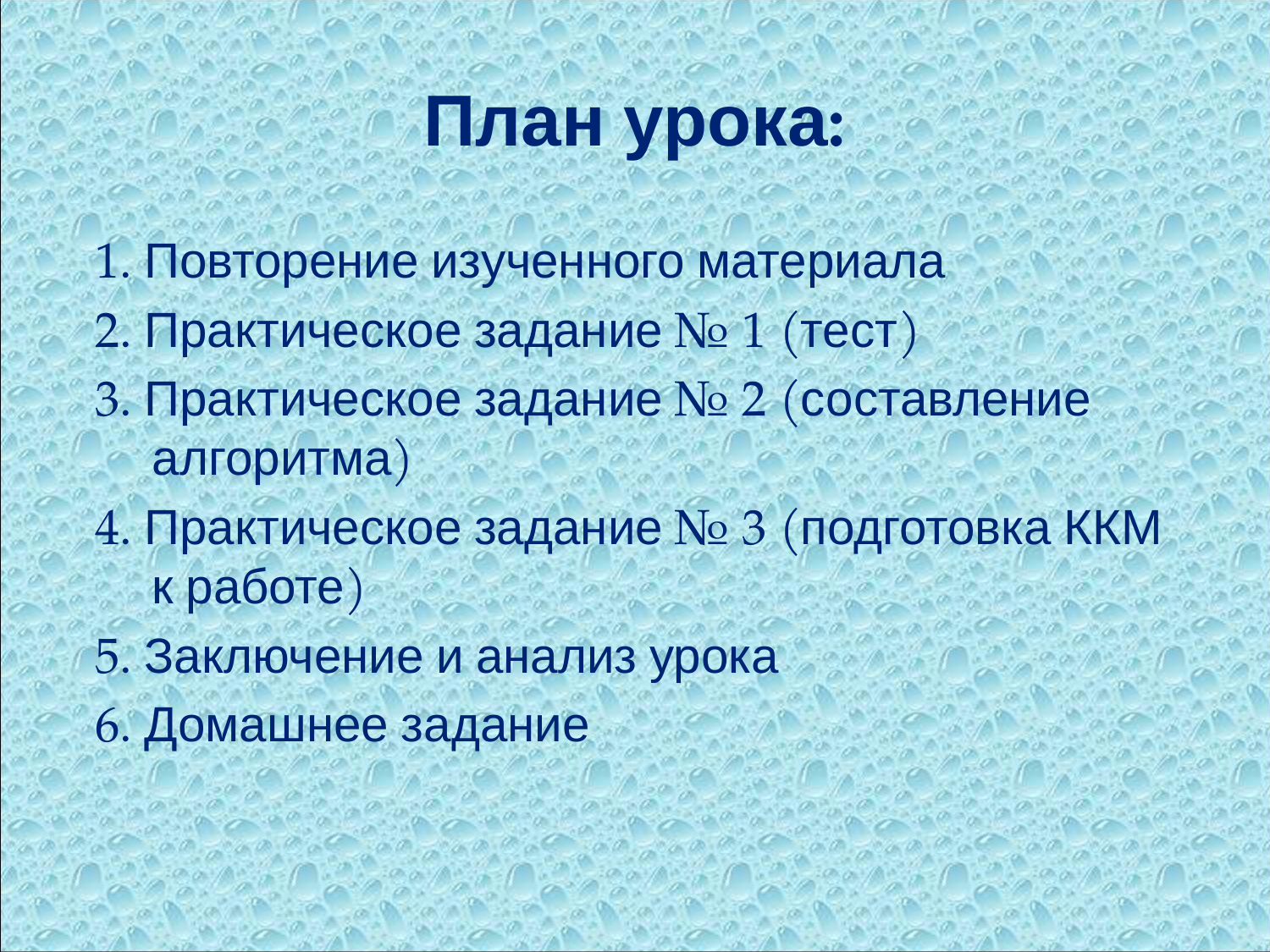

# План урока:
1. Повторение изученного материала
2. Практическое задание № 1 (тест)
3. Практическое задание № 2 (составление алгоритма)
4. Практическое задание № 3 (подготовка ККМ к работе)
5. Заключение и анализ урока
6. Домашнее задание